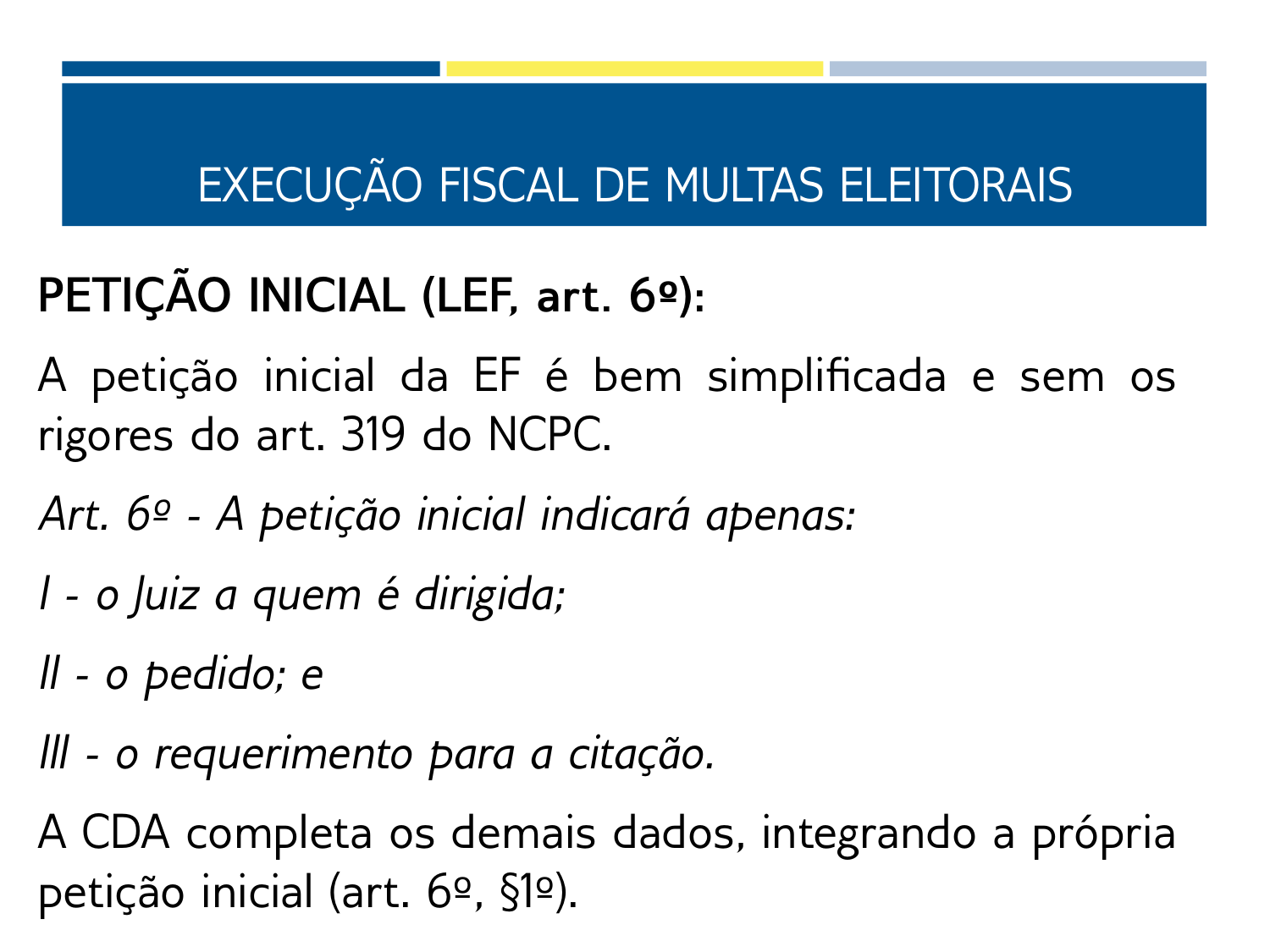

# EXECUÇÃO FISCAL DE MULTAS ELEITORAIS
PETIÇÃO INICIAL (LEF, art. 6º):
A petição inicial da EF é bem simplificada e sem os rigores do art. 319 do NCPC.
Art. 6º - A petição inicial indicará apenas:
I - o Juiz a quem é dirigida;
II - o pedido; e
III - o requerimento para a citação.
A CDA completa os demais dados, integrando a própria petição inicial (art. 6º, §1º).